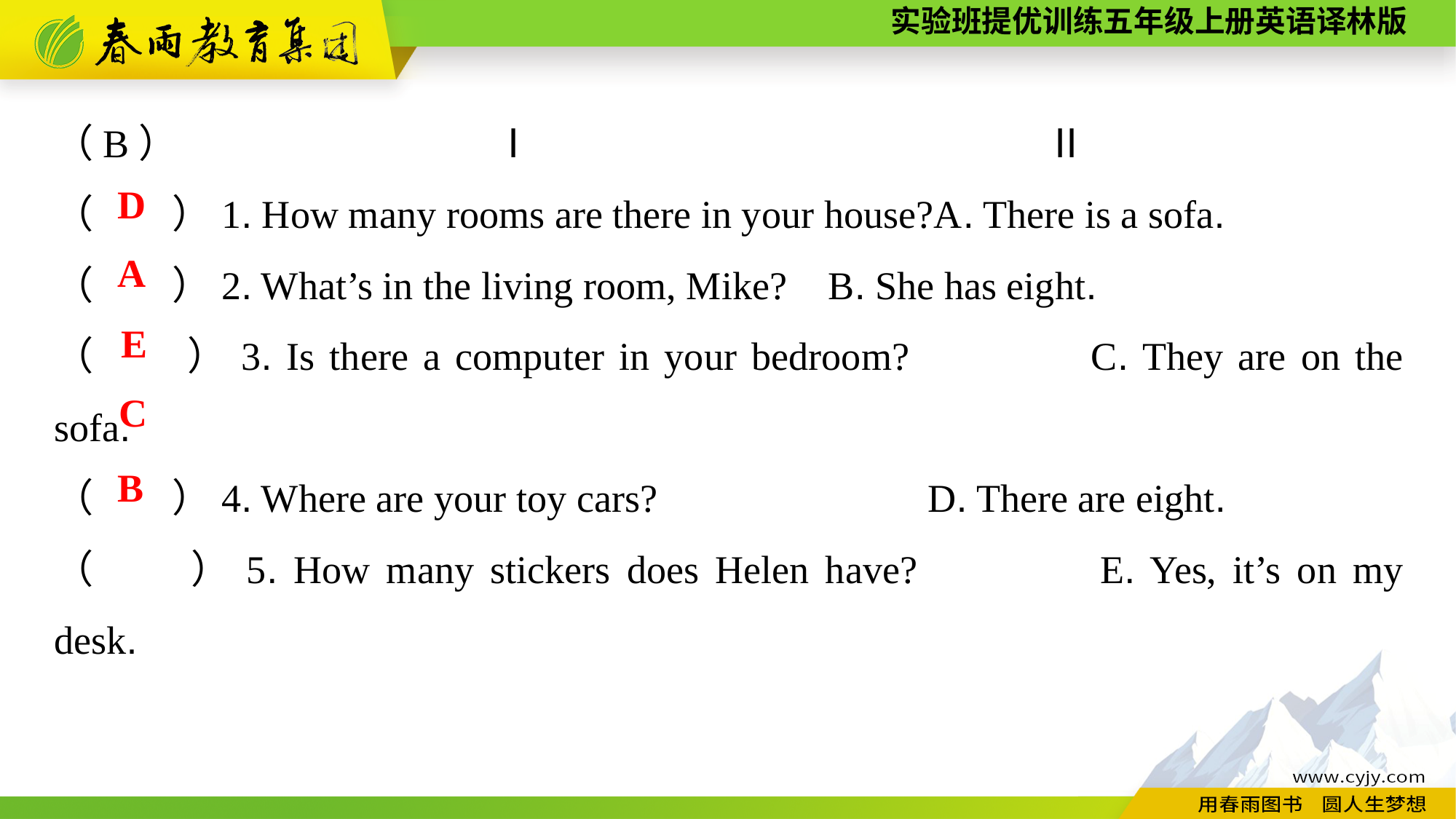

（B）　　　　　　　　Ⅰ　　　　　　　　　　　　　Ⅱ
（　　）1. How many rooms are there in your house?A. There is a sofa.
（　　）2. What’s in the living room, Mike?	 B. She has eight.
（　　）3. Is there a computer in your bedroom?		C. They are on the sofa.
（　　）4. Where are your toy cars?			D. There are eight.
（　　）5. How many stickers does Helen have?		E. Yes, it’s on my desk.
D
A
E
C
B